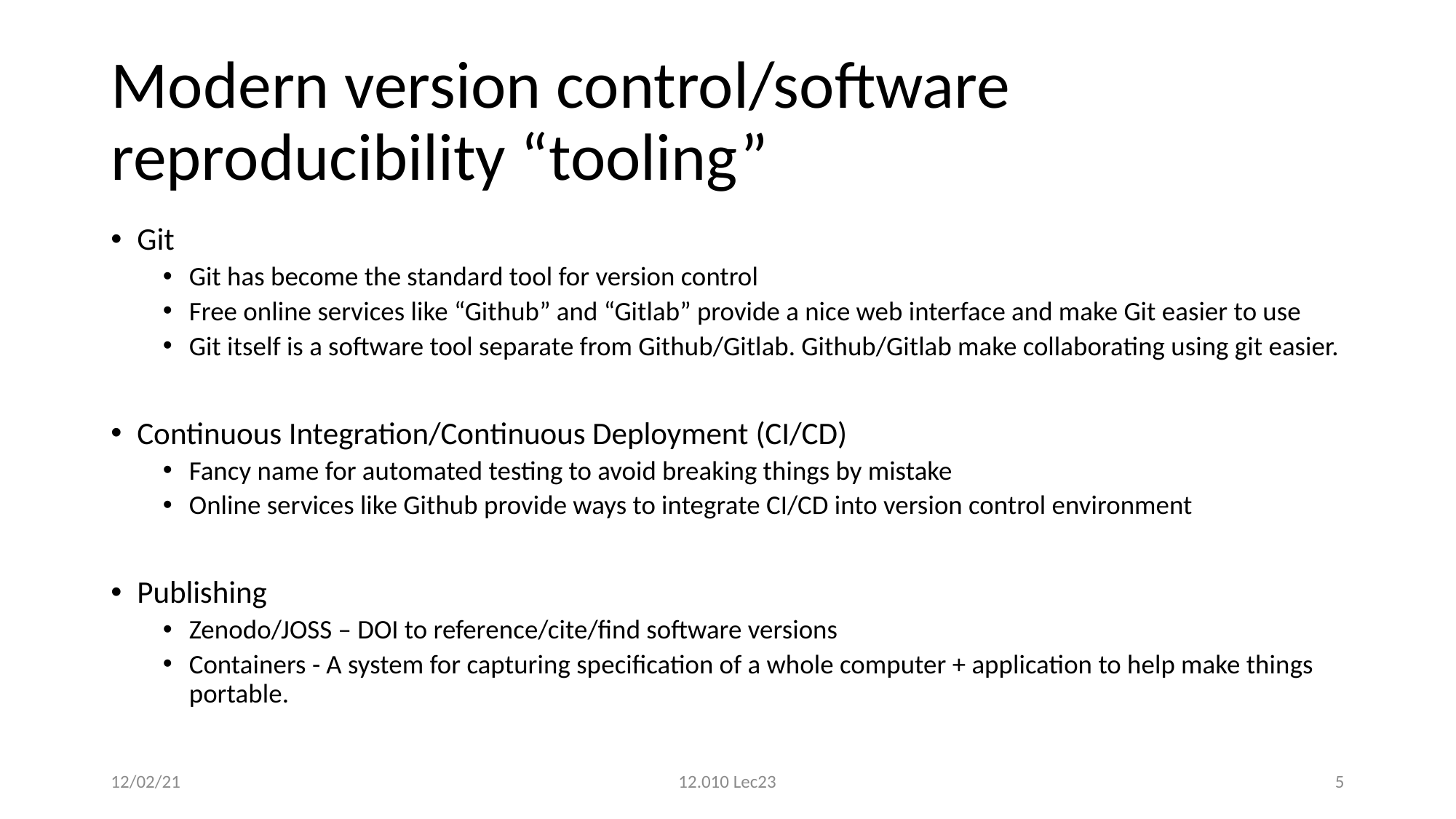

# Modern version control/software reproducibility “tooling”
Git
Git has become the standard tool for version control
Free online services like “Github” and “Gitlab” provide a nice web interface and make Git easier to use
Git itself is a software tool separate from Github/Gitlab. Github/Gitlab make collaborating using git easier.

Continuous Integration/Continuous Deployment (CI/CD)
Fancy name for automated testing to avoid breaking things by mistake
Online services like Github provide ways to integrate CI/CD into version control environment

Publishing
Zenodo/JOSS – DOI to reference/cite/find software versions
Containers - A system for capturing specification of a whole computer + application to help make things portable.
12/02/21
12.010 Lec23
5